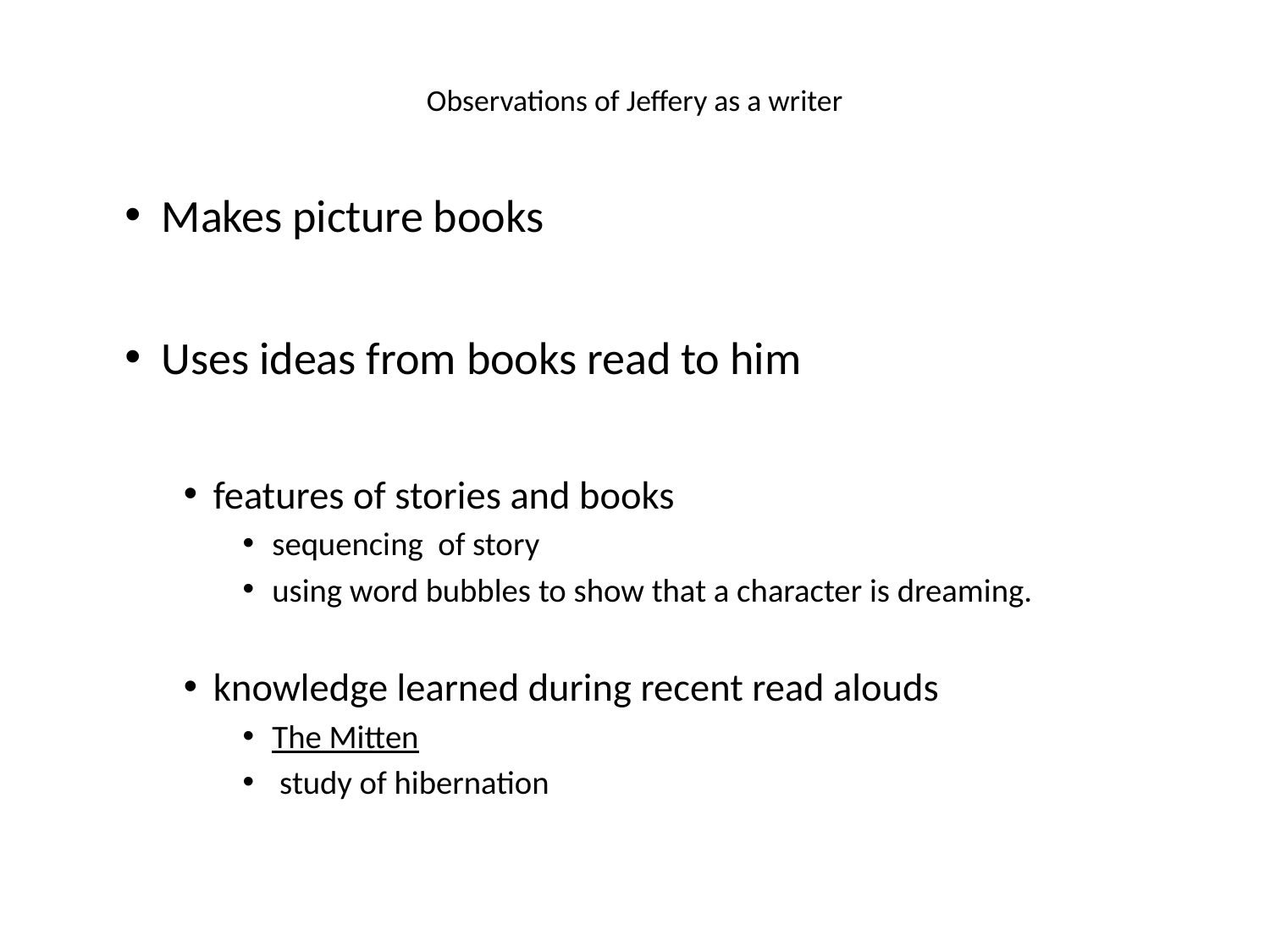

# Observations of Jeffery as a writer
Makes picture books

Uses ideas from books read to him

features of stories and books
sequencing  of story
using word bubbles to show that a character is dreaming.

knowledge learned during recent read alouds
The Mitten
 study of hibernation